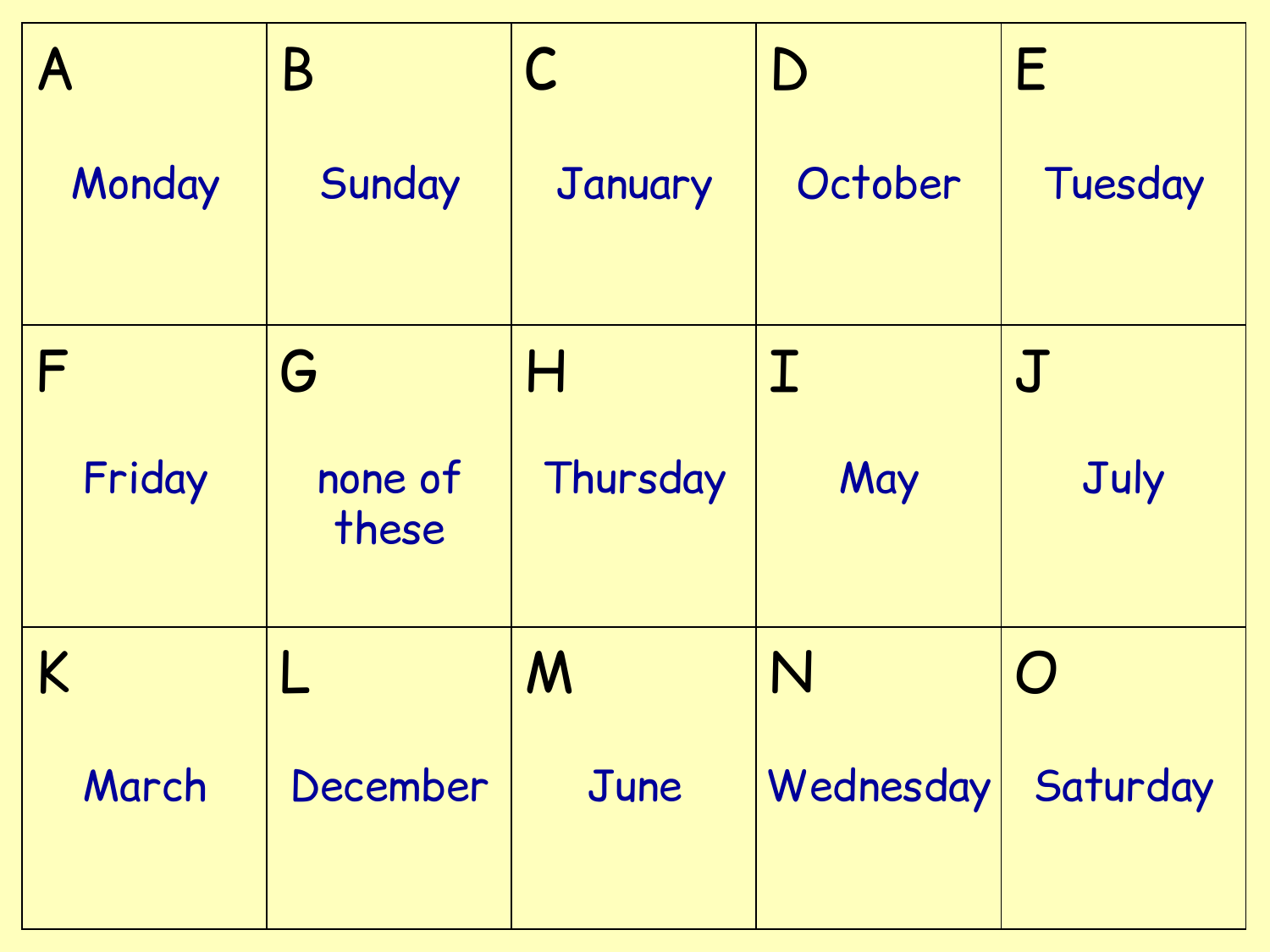

| A | B | C | D | E |
| --- | --- | --- | --- | --- |
| F | G | H | I | J |
| K | L | M | N | O |
Monday
Sunday
January
October
Tuesday
Friday
none of these
Thursday
May
July
March
December
June
Wednesday
Saturday